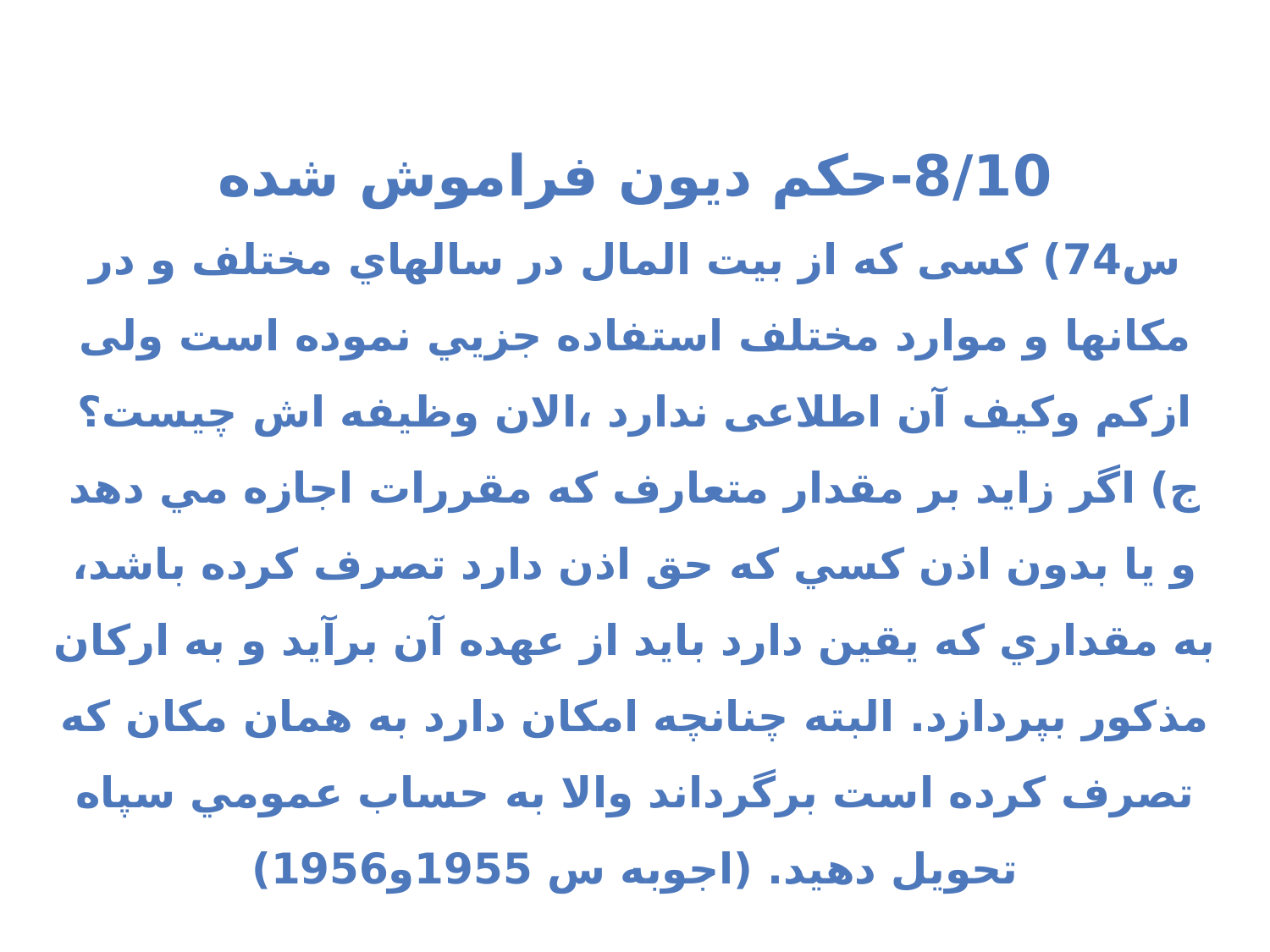

8/10-حکم دیون فراموش شده
س74) کسی که از بيت المال در سالهاي مختلف و در مكانها و موارد مختلف استفاده جزيي نموده است ولی ازکم وکیف آن اطلاعی ندارد ،الان وظیفه اش چیست؟
ج) اگر زايد بر مقدار متعارف كه مقررات اجازه مي دهد و يا بدون اذن كسي كه حق اذن دارد تصرف كرده باشد، به مقداري كه يقين دارد بايد از عهده آن برآيد و به اركان مذكور بپردازد. البته چنانچه امكان دارد به همان مكان كه تصرف كرده است برگرداند والا به حساب عمومي سپاه تحويل دهيد. (اجوبه س 1955و1956)